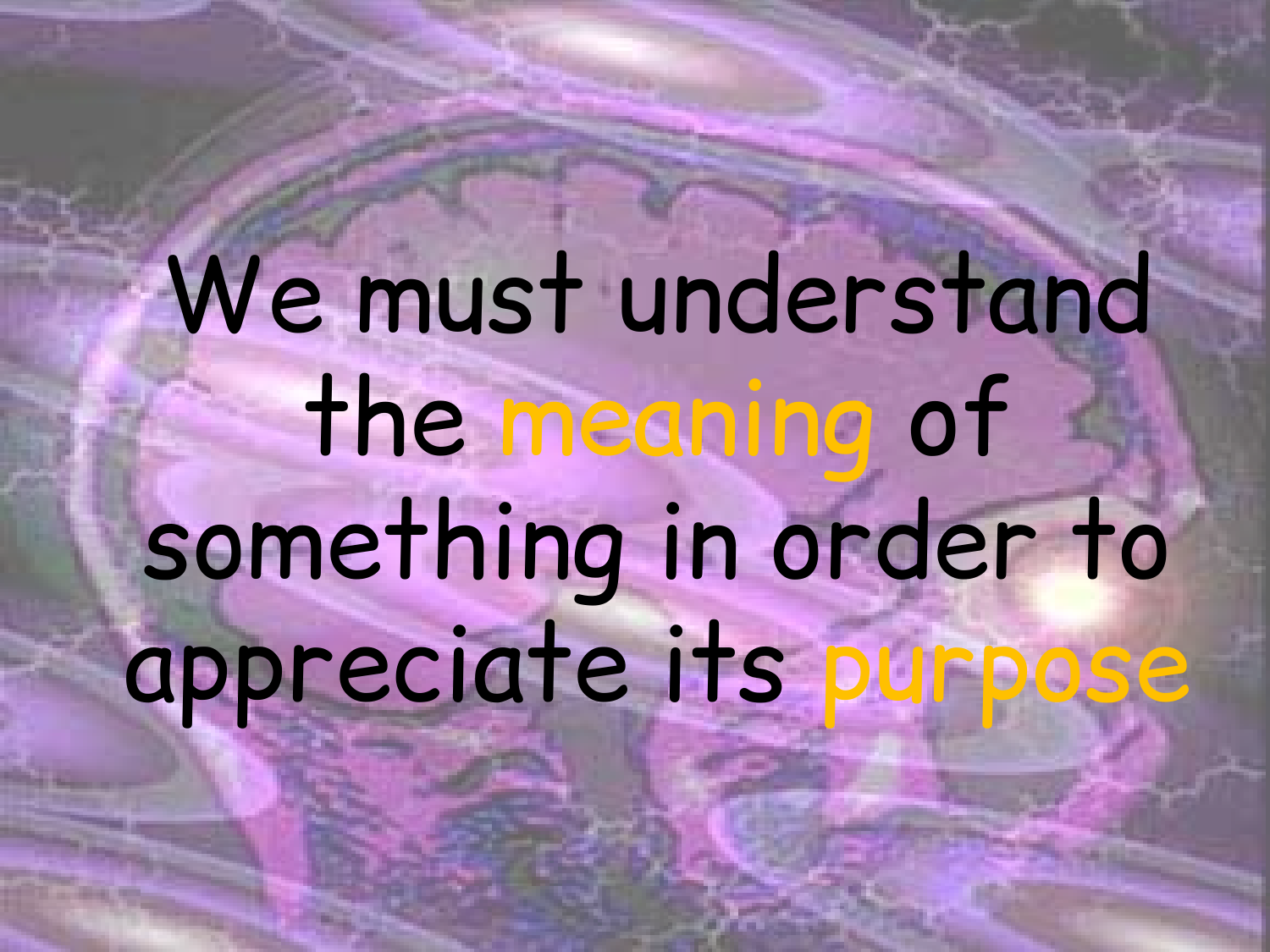

#
	We must understand the meaning of something in order to appreciate its purpose